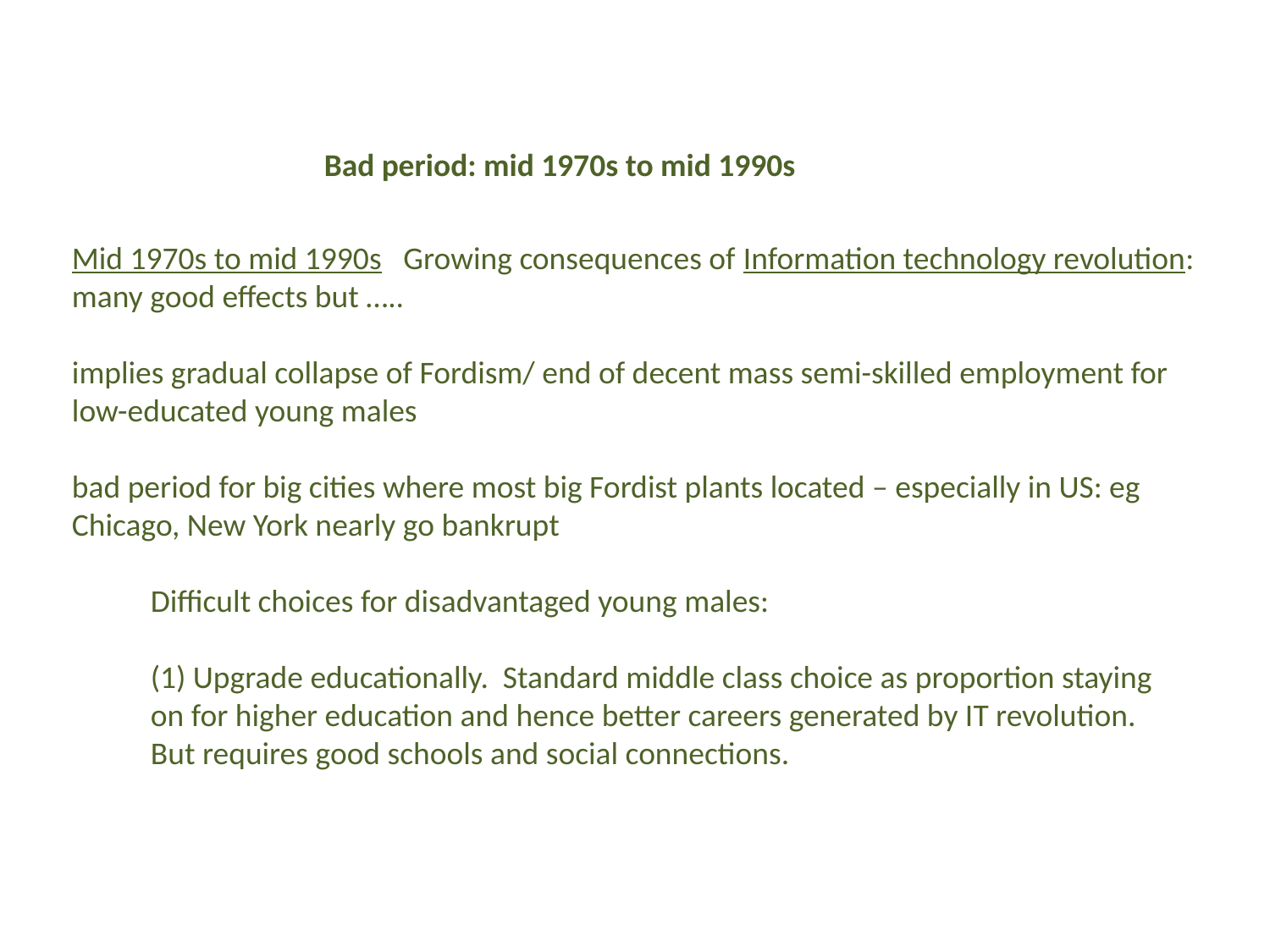

Bad period: mid 1970s to mid 1990s
Mid 1970s to mid 1990s   Growing consequences of Information technology revolution: many good effects but …..

implies gradual collapse of Fordism/ end of decent mass semi-skilled employment for low-educated young males

bad period for big cities where most big Fordist plants located – especially in US: eg Chicago, New York nearly go bankrupt
Difficult choices for disadvantaged young males:

(1) Upgrade educationally.  Standard middle class choice as proportion staying on for higher education and hence better careers generated by IT revolution.  But requires good schools and social connections.